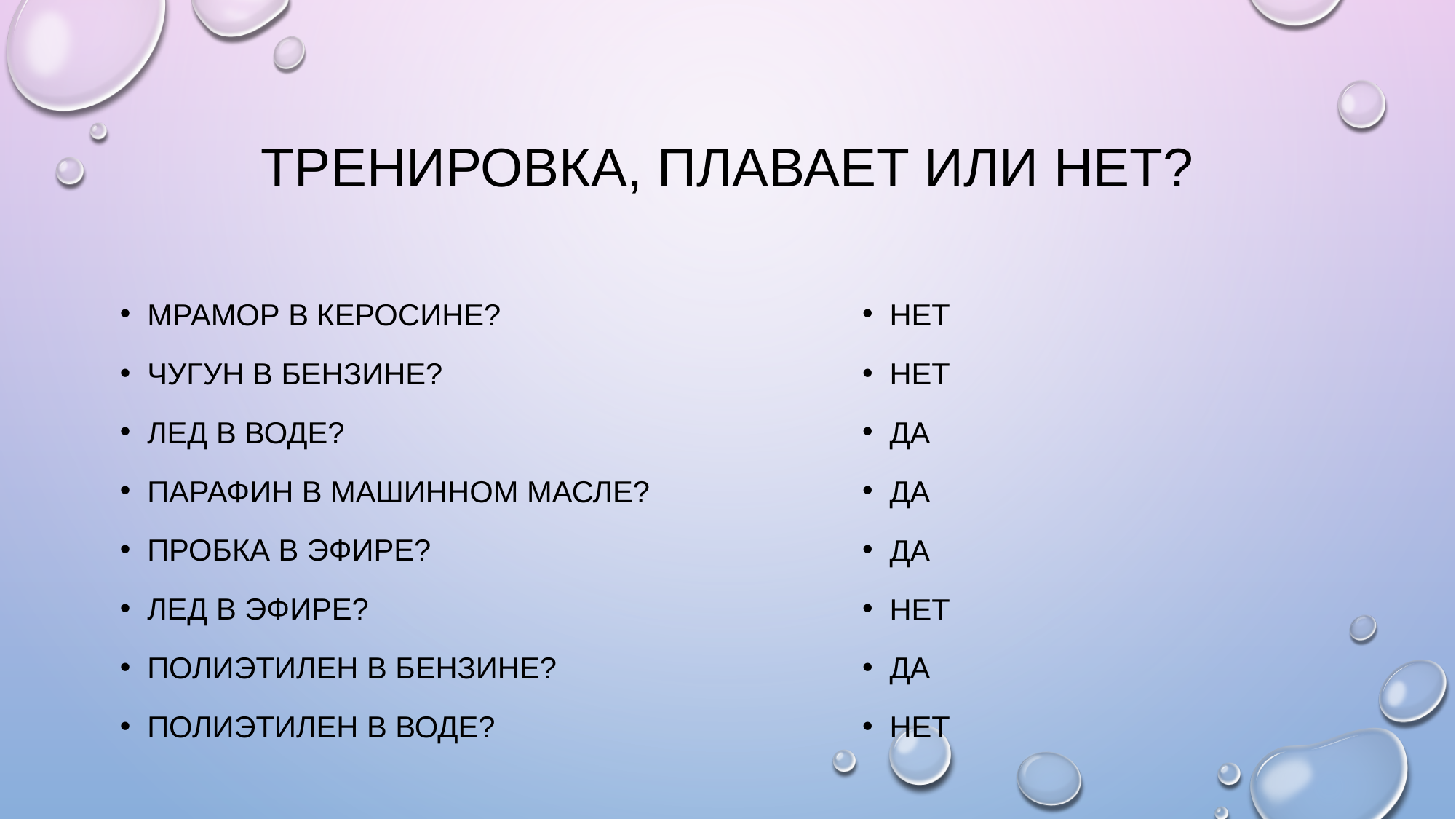

# Тренировка, Плавает или нет?
Мрамор в керосине?
Чугун в бензине?
Лед в воде?
Парафин в машинном масле?
Пробка в эфире?
Лед в эфире?
Полиэтилен в бензине?
Полиэтилен в воде?
Нет
Нет
Да
Да
Да
Нет
Да
нет